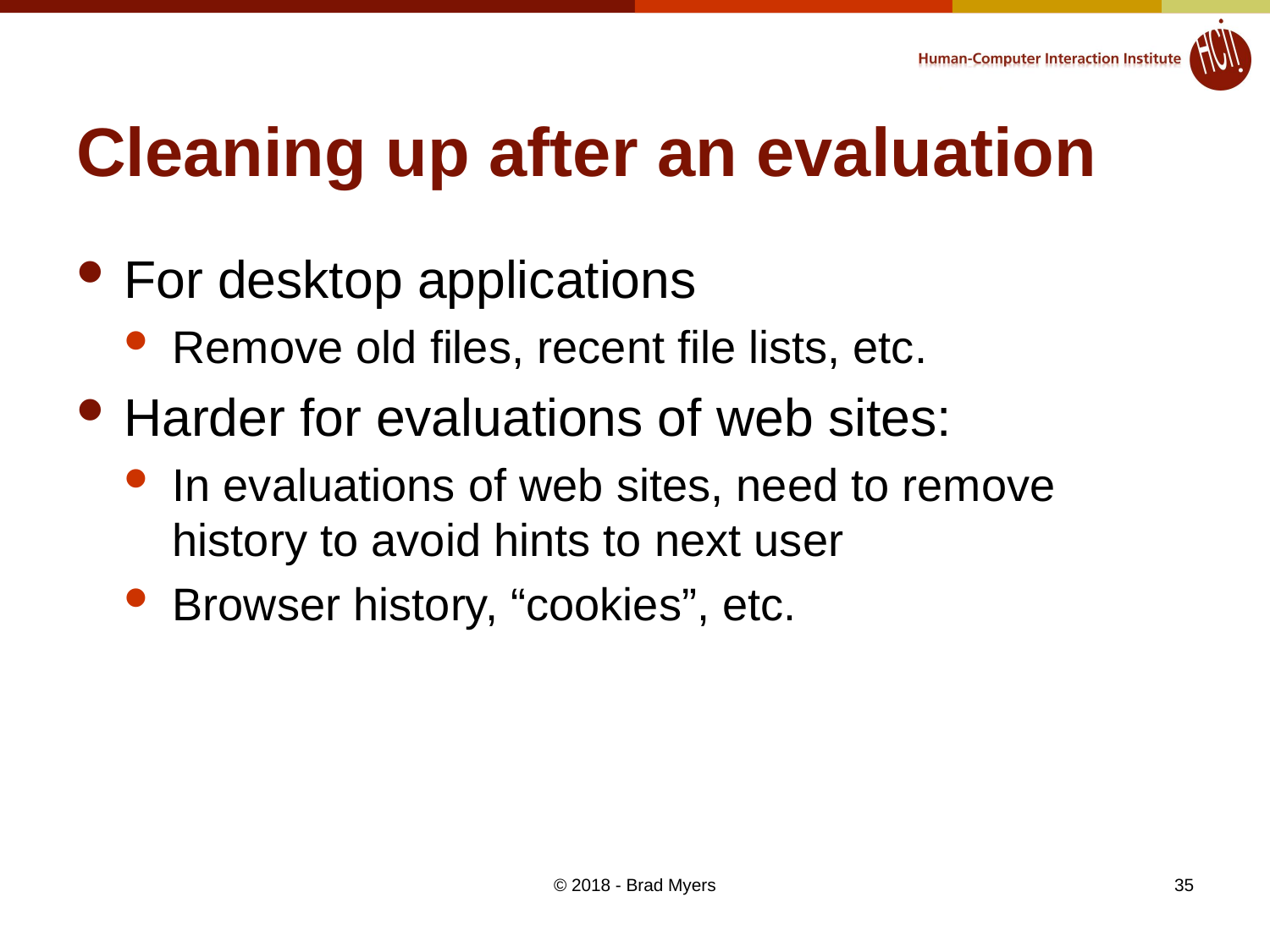

# Cleaning up after an evaluation
For desktop applications
Remove old files, recent file lists, etc.
Harder for evaluations of web sites:
In evaluations of web sites, need to remove history to avoid hints to next user
Browser history, “cookies”, etc.
© 2018 - Brad Myers
35